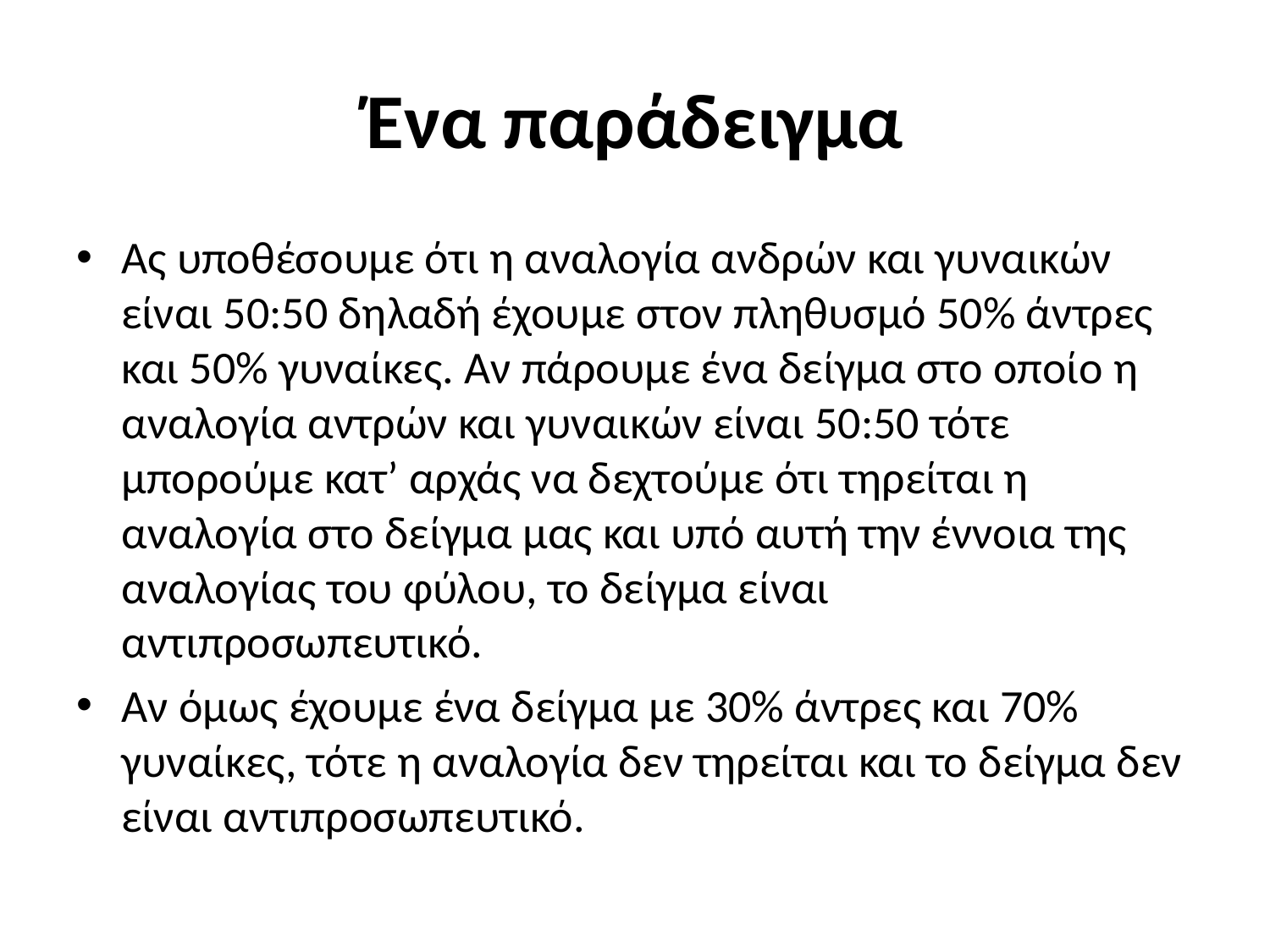

# Ένα παράδειγμα
Ας υποθέσουμε ότι η αναλογία ανδρών και γυναικών είναι 50:50 δηλαδή έχουμε στον πληθυσμό 50% άντρες και 50% γυναίκες. Αν πάρουμε ένα δείγμα στο οποίο η αναλογία αντρών και γυναικών είναι 50:50 τότε μπορούμε κατ’ αρχάς να δεχτούμε ότι τηρείται η αναλογία στο δείγμα μας και υπό αυτή την έννοια της αναλογίας του φύλου, το δείγμα είναι αντιπροσωπευτικό.
Αν όμως έχουμε ένα δείγμα με 30% άντρες και 70% γυναίκες, τότε η αναλογία δεν τηρείται και το δείγμα δεν είναι αντιπροσωπευτικό.